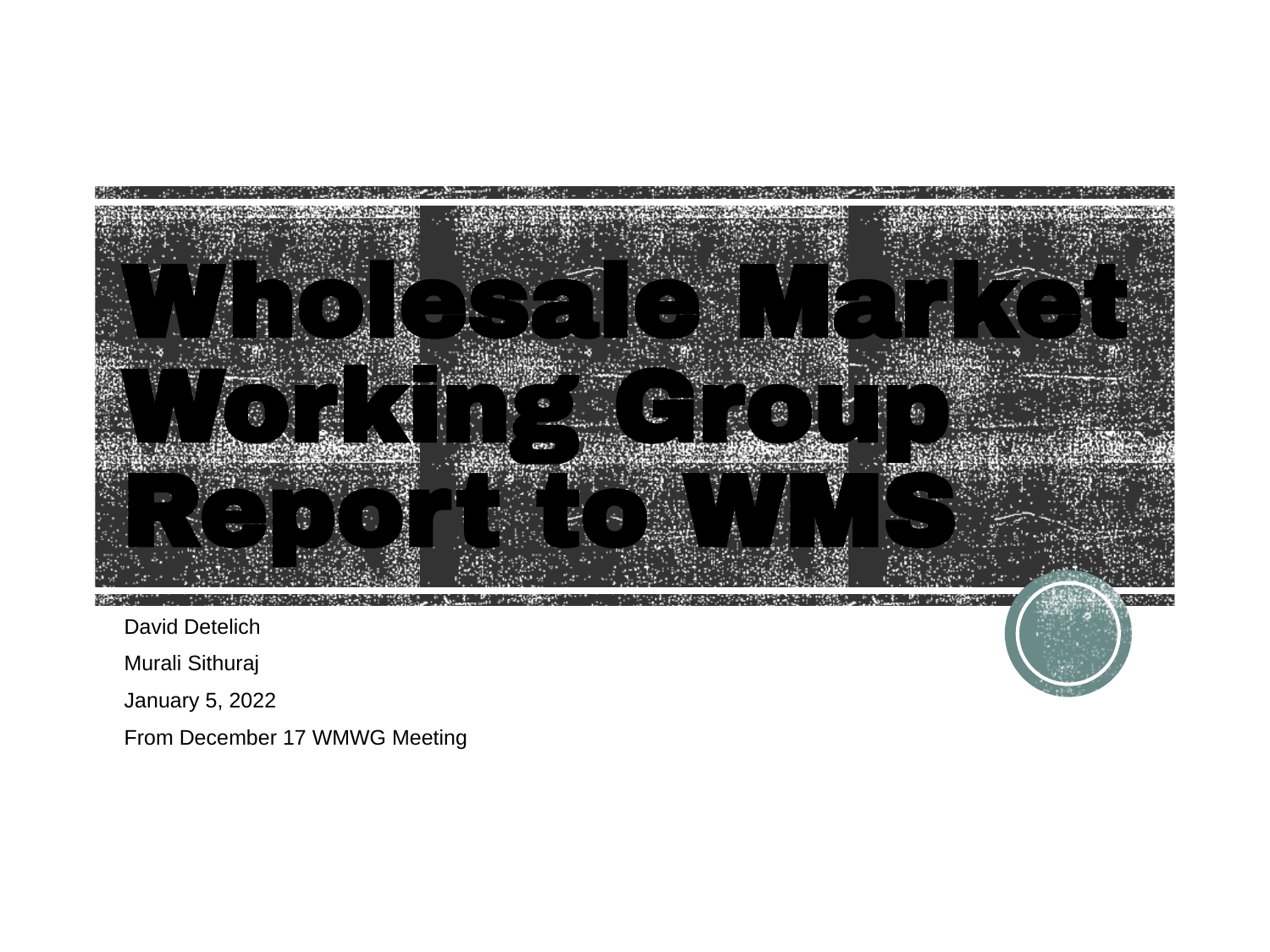

# Wholesale Market Working Group Report to WMS
David Detelich
Murali Sithuraj
January 5, 2022
From December 17 WMWG Meeting